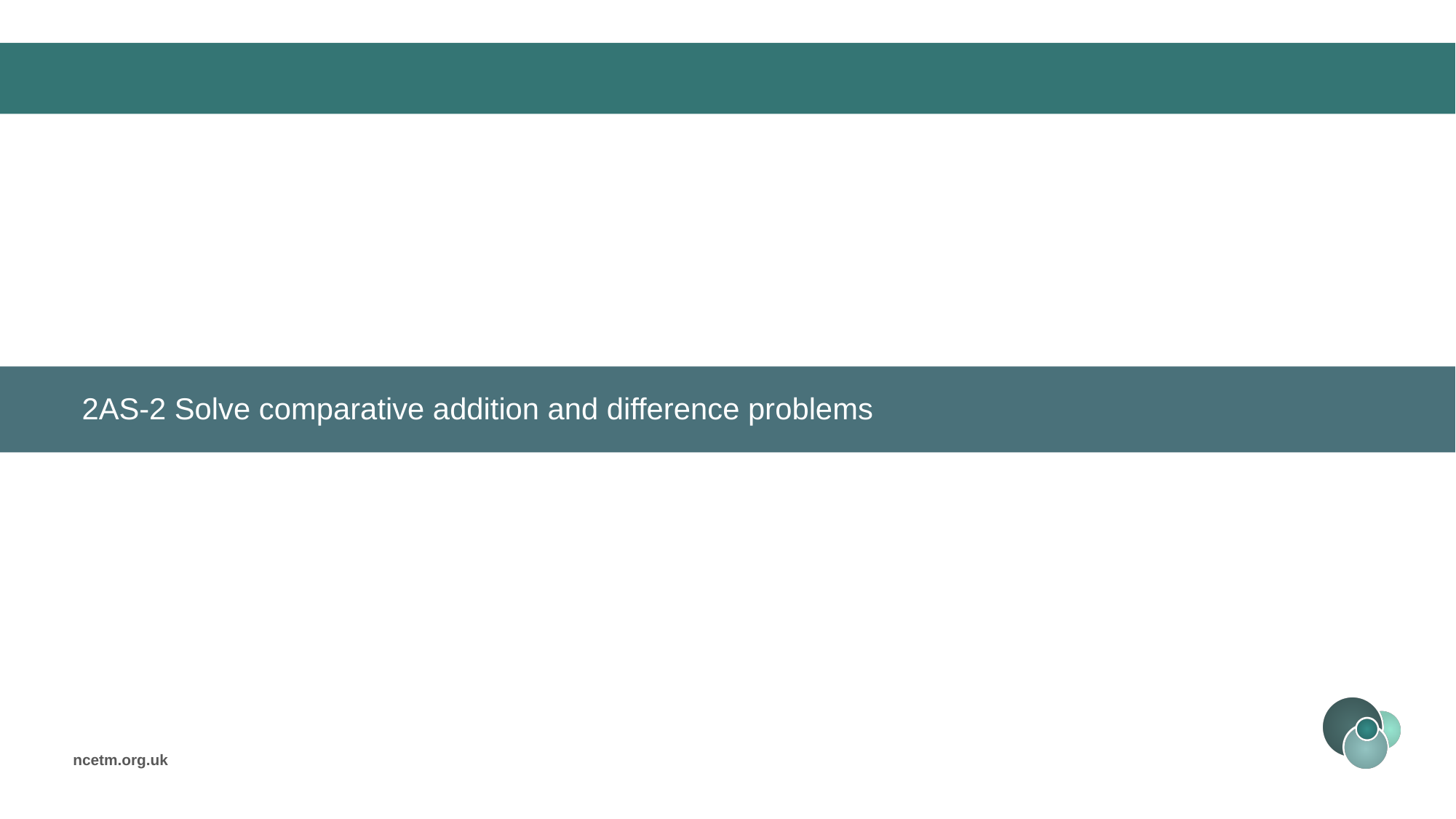

2AS-2 Solve comparative addition and difference problems